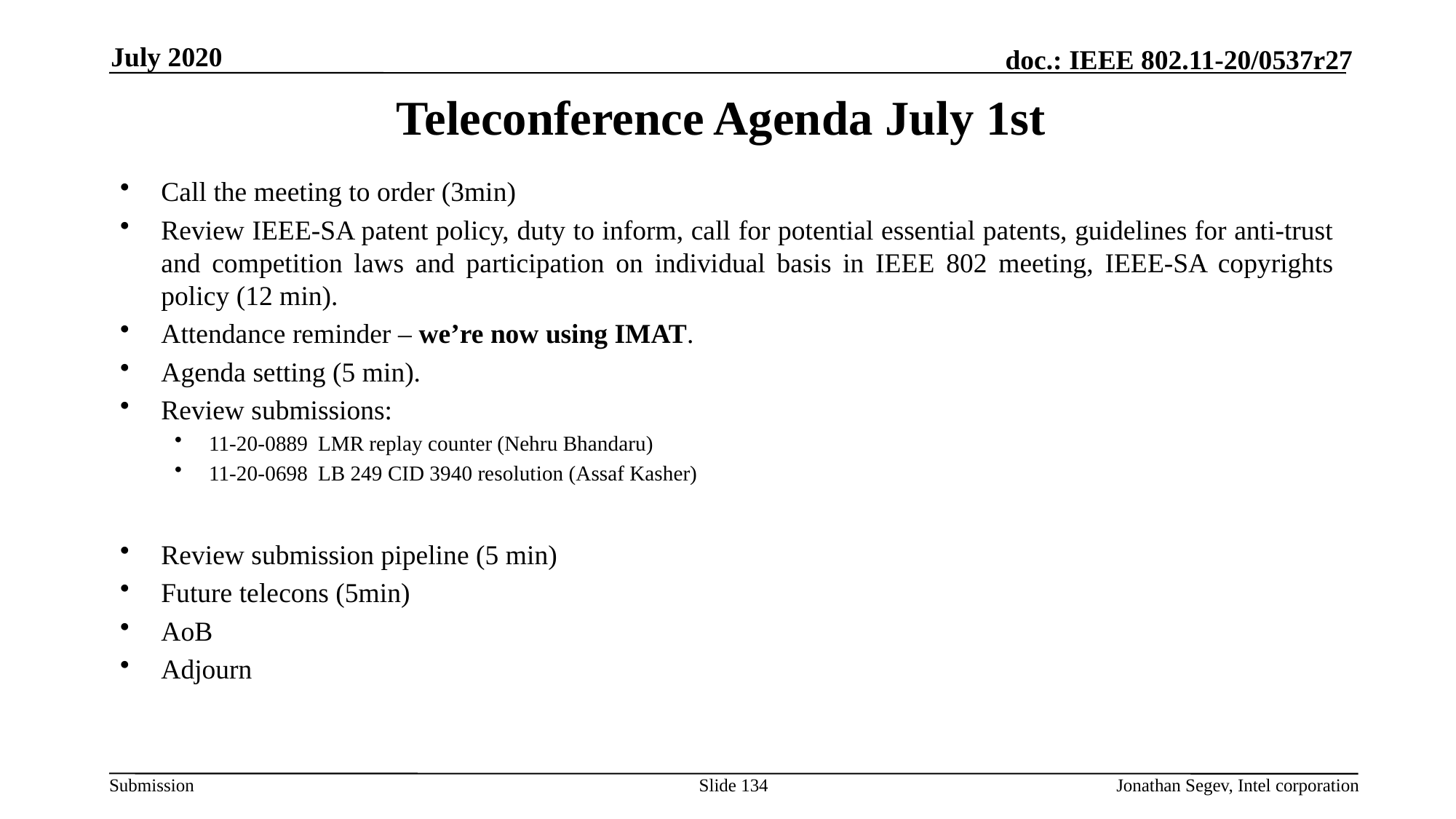

July 2020
# Teleconference Agenda July 1st
Call the meeting to order (3min)
Review IEEE-SA patent policy, duty to inform, call for potential essential patents, guidelines for anti-trust and competition laws and participation on individual basis in IEEE 802 meeting, IEEE-SA copyrights policy (12 min).
Attendance reminder – we’re now using IMAT.
Agenda setting (5 min).
Review submissions:
11-20-0889	LMR replay counter (Nehru Bhandaru)
11-20-0698	LB 249 CID 3940 resolution (Assaf Kasher)

Review submission pipeline (5 min)
Future telecons (5min)
AoB
Adjourn

Slide 134
Jonathan Segev, Intel corporation